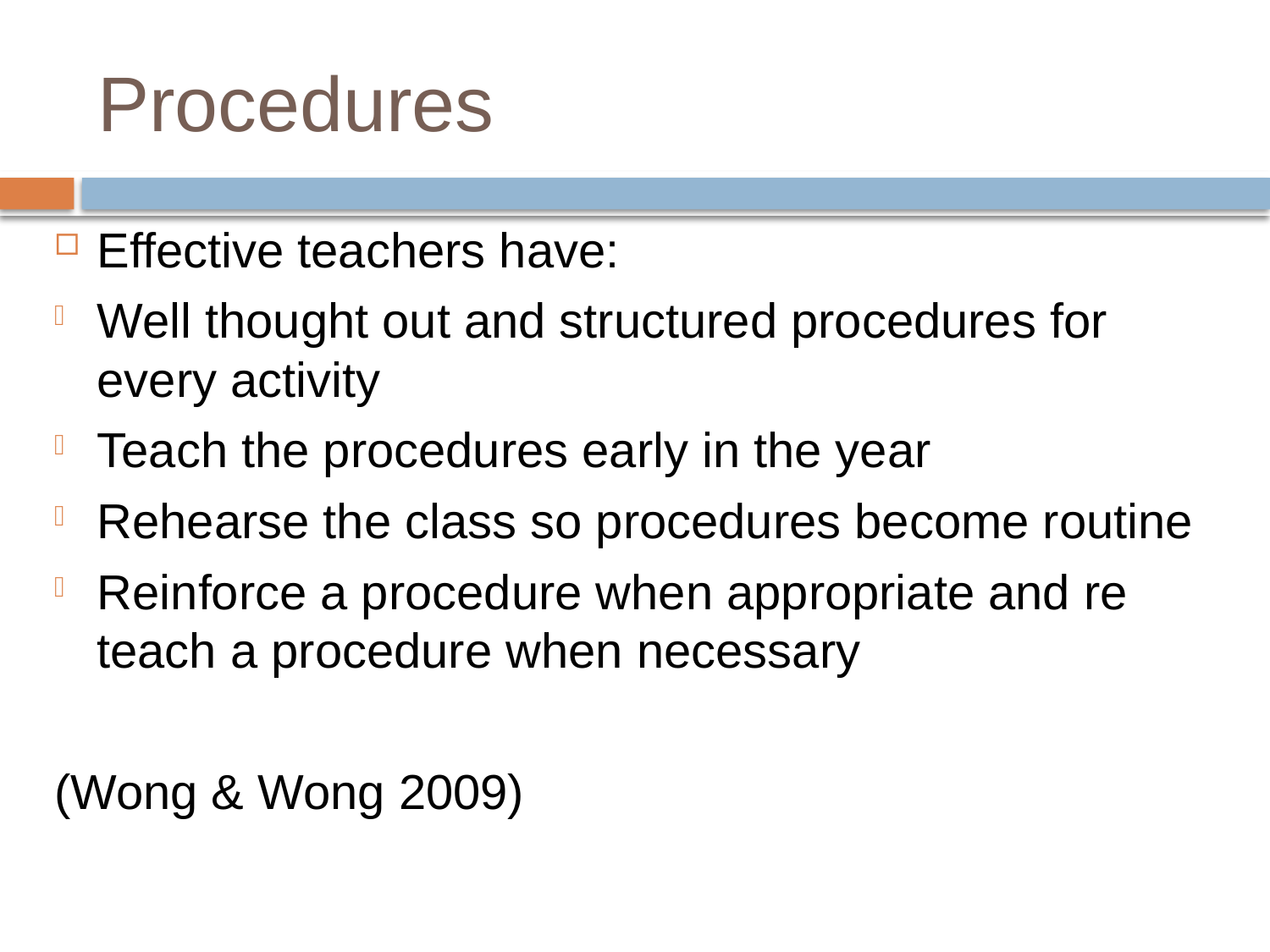

# Procedures
Effective teachers have:
Well thought out and structured procedures for every activity
Teach the procedures early in the year
Rehearse the class so procedures become routine
Reinforce a procedure when appropriate and re teach a procedure when necessary

(Wong & Wong 2009)